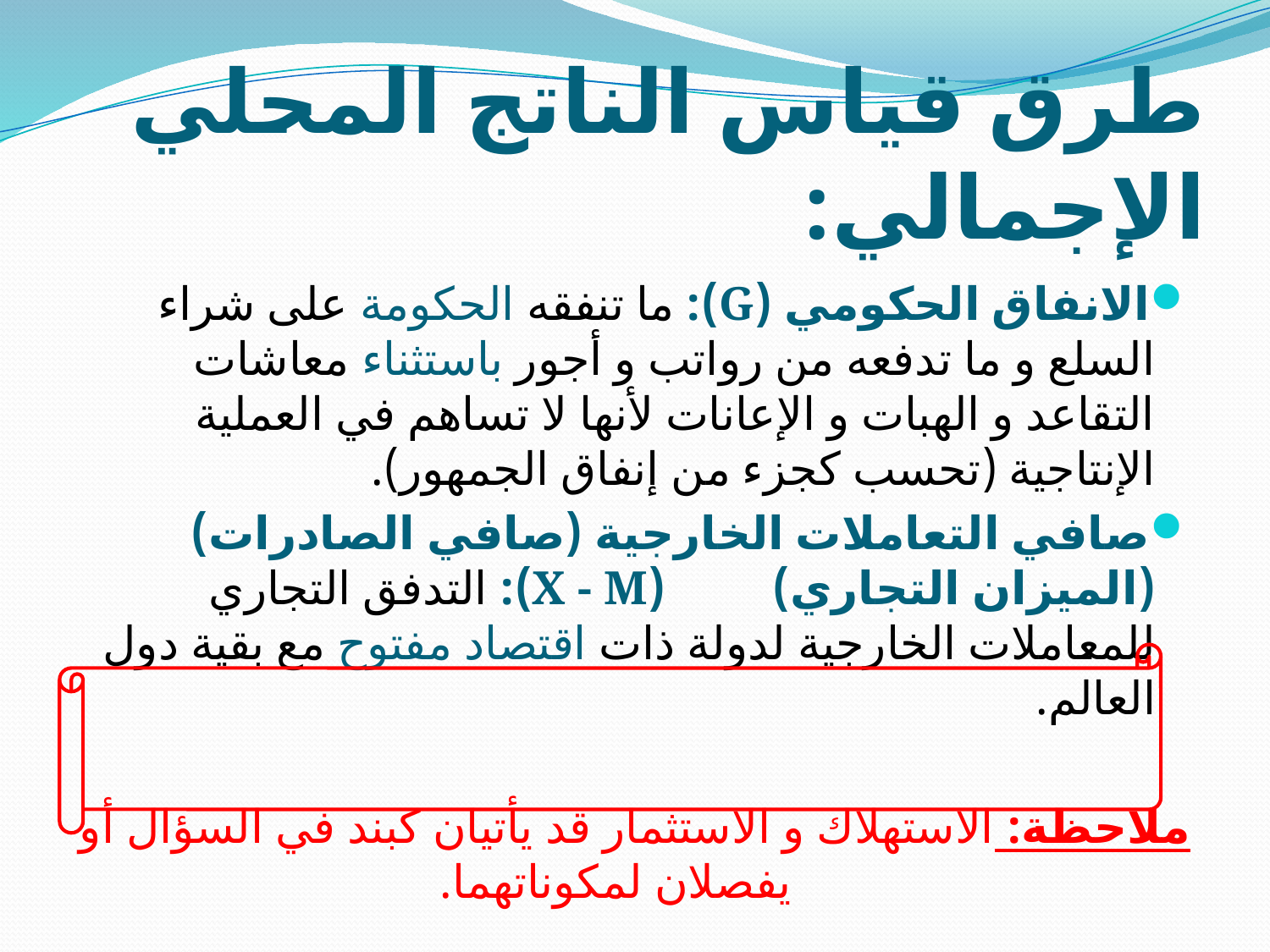

# طرق قياس الناتج المحلي الإجمالي:
الانفاق الحكومي (G): ما تنفقه الحكومة على شراء السلع و ما تدفعه من رواتب و أجور باستثناء معاشات التقاعد و الهبات و الإعانات لأنها لا تساهم في العملية الإنتاجية (تحسب كجزء من إنفاق الجمهور).
صافي التعاملات الخارجية (صافي الصادرات) (الميزان التجاري)         (X - M): التدفق التجاري للمعاملات الخارجية لدولة ذات اقتصاد مفتوح مع بقية دول العالم.

ملاحظة: الاستهلاك و الاستثمار قد يأتيان كبند في السؤال أو يفصلان لمكوناتهما.